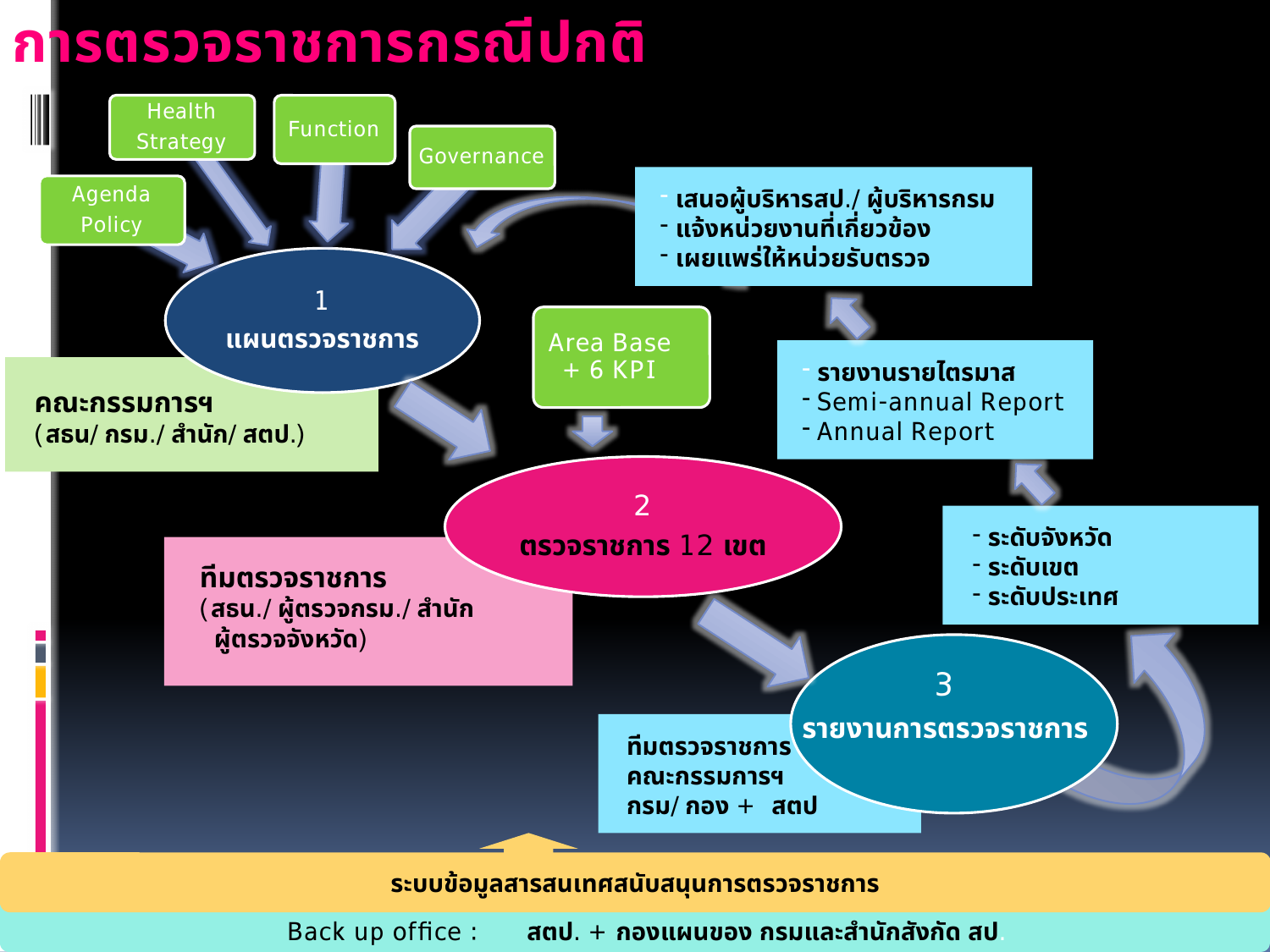

# การตรวจราชการกรณีปกติ
1
แผนตรวจราชการ
Agenda
Policy
Health
Strategy
Function
Governance

 เสนอผู้บริหารสป./ผู้บริหารกรม
 แจ้งหน่วยงานที่เกี่ยวข้อง
 เผยแพร่ให้หน่วยรับตรวจ

Area Base + 6 KPI

 รายงานรายไตรมาส
 Semi-annual Report
 Annual Report

คณะกรรมการฯ
(สธน/กรม./สำนัก/สตป.)
2
ตรวจราชการ 12 เขต

 ระดับจังหวัด
 ระดับเขต
 ระดับประเทศ

ทีมตรวจราชการ
(สธน./ผู้ตรวจกรม./สำนัก
  ผู้ตรวจจังหวัด)

3
รายงานการตรวจราชการ

ทีมตรวจราชการ
คณะกรรมการฯ
กรม/กอง +  สตป

ระบบข้อมูลสารสนเทศสนับสนุนการตรวจราชการ

Back up office :
สตป. + กองแผนของ กรมและสำนักสังกัด สป.